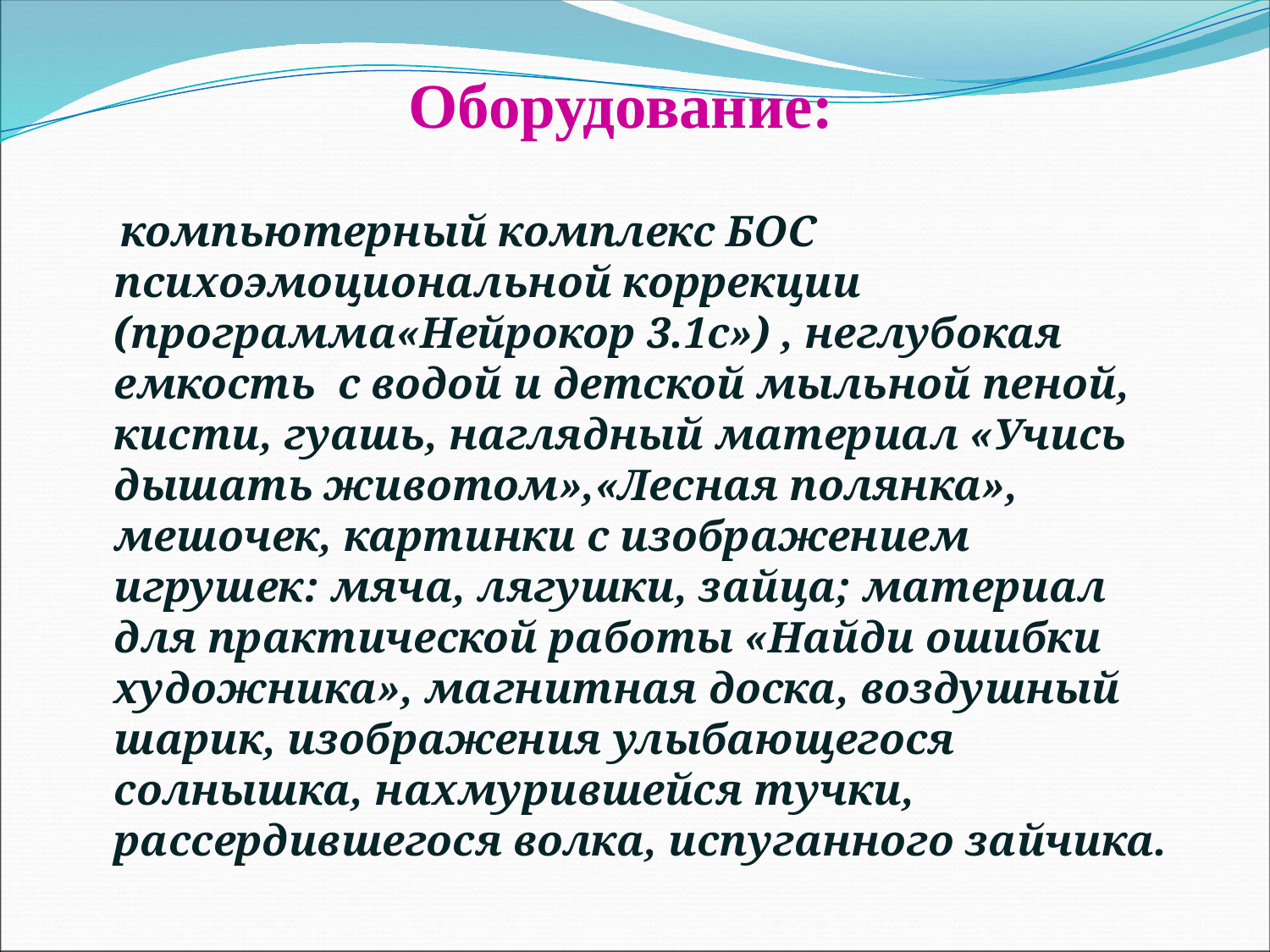

# Оборудование:
    компьютерный комплекс БОС психоэмоциональной коррекции (программа«Нейрокор 3.1с») , неглубокая емкость  с водой и детской мыльной пеной, кисти, гуашь, наглядный материал «Учись дышать животом»,«Лесная полянка», мешочек, картинки с изображением  игрушек: мяча, лягушки, зайца; материал для практической работы «Найди ошибки художника», магнитная доска, воздушный шарик, изображения улыбающегося  солнышка, нахмурившейся тучки, рассердившегося волка, испуганного зайчика.